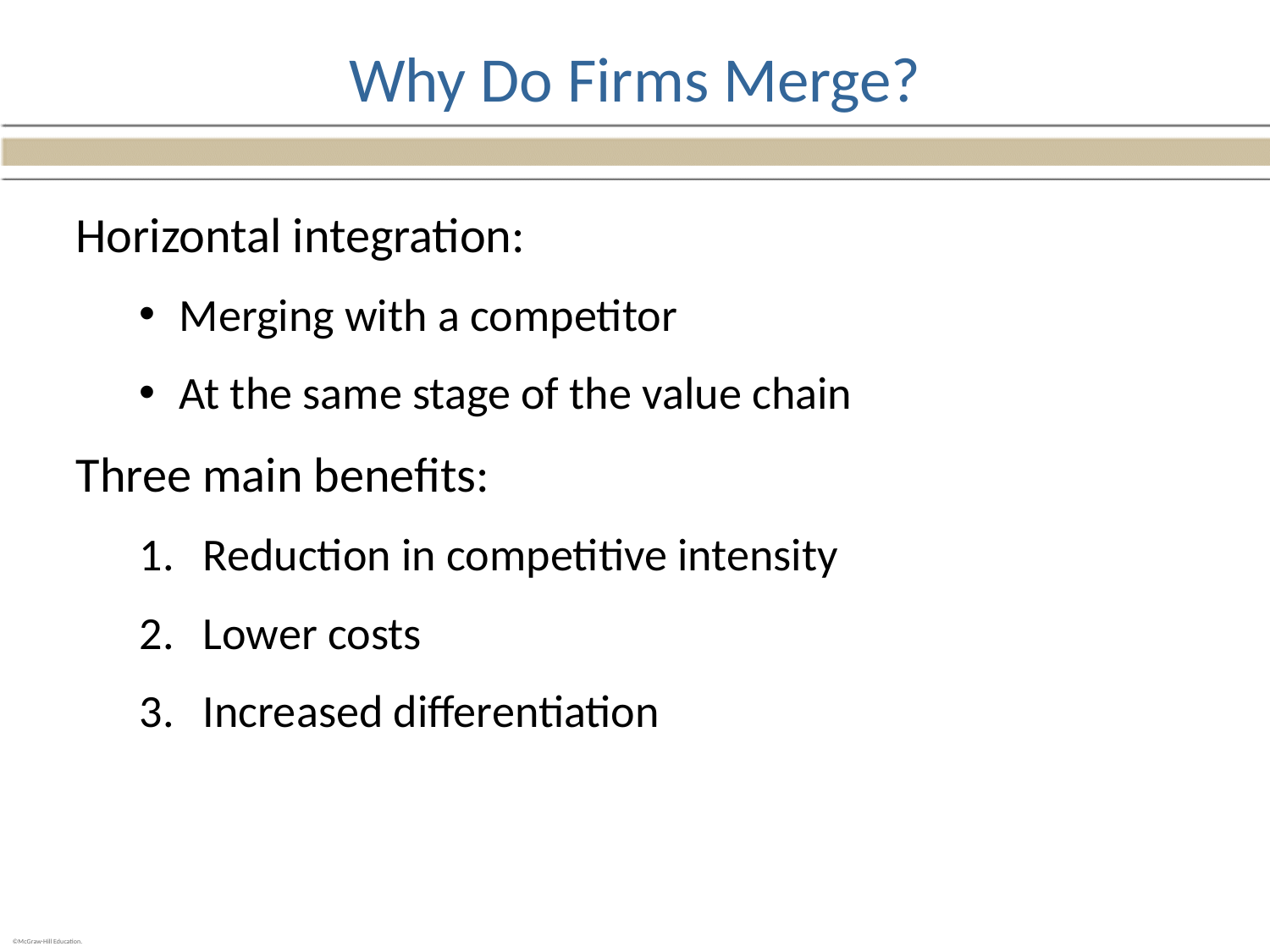

# Why Do Firms Merge?
Horizontal integration:
Merging with a competitor
At the same stage of the value chain
Three main benefits:
Reduction in competitive intensity
Lower costs
Increased differentiation